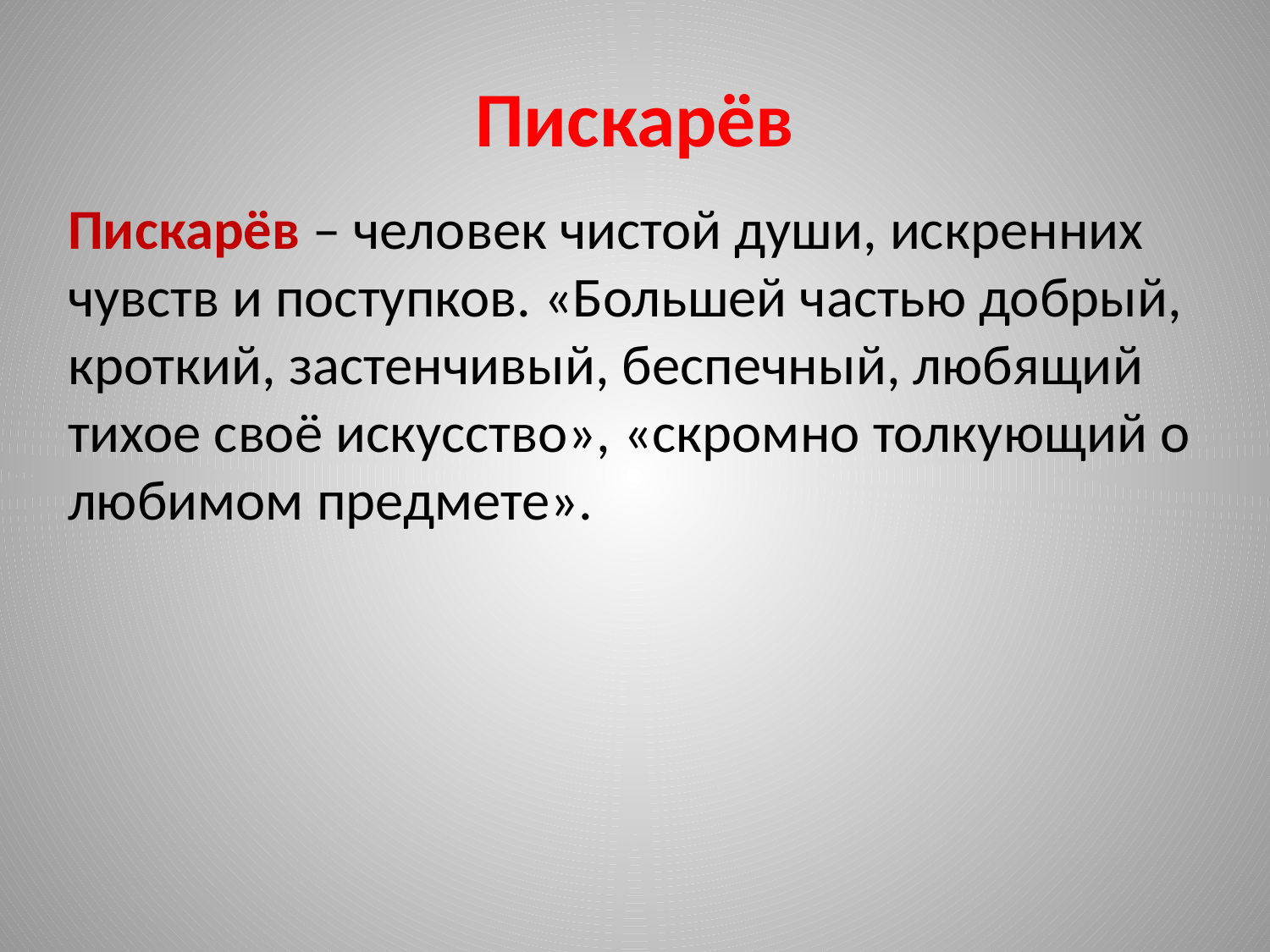

# Пискарёв
Пискарёв – человек чистой души, искренних чувств и поступков. «Большей частью добрый, кроткий, застенчивый, беспечный, любящий тихое своё искусство», «скромно толкующий о любимом предмете».